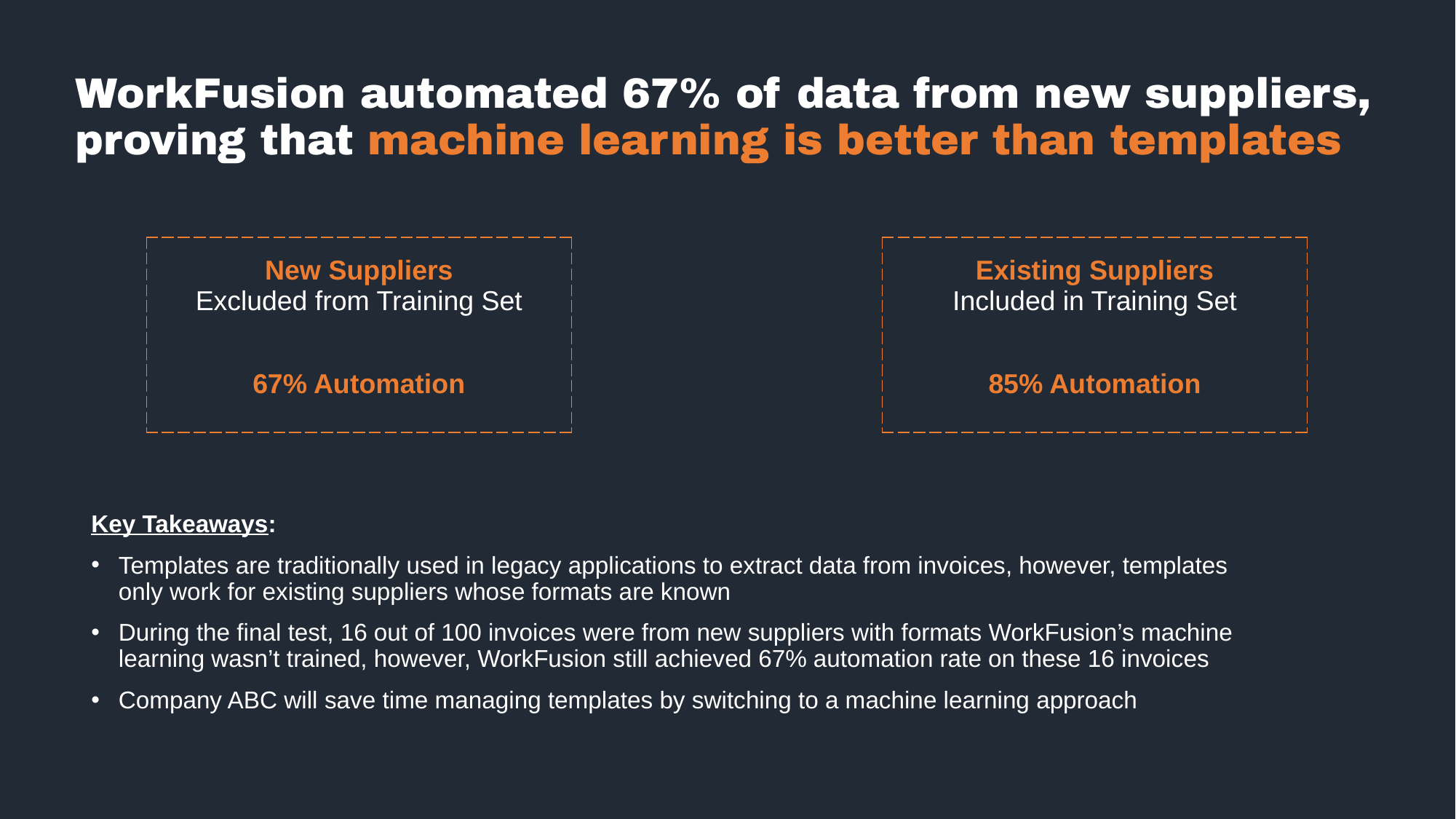

# WorkFusion automated 67% of data from new suppliers, proving that machine learning is better than templates
| New Suppliers Excluded from Training Set |
| --- |
| 67% Automation |
| Existing Suppliers Included in Training Set |
| --- |
| 85% Automation |
Key Takeaways:
Templates are traditionally used in legacy applications to extract data from invoices, however, templates only work for existing suppliers whose formats are known
During the final test, 16 out of 100 invoices were from new suppliers with formats WorkFusion’s machine learning wasn’t trained, however, WorkFusion still achieved 67% automation rate on these 16 invoices
Company ABC will save time managing templates by switching to a machine learning approach